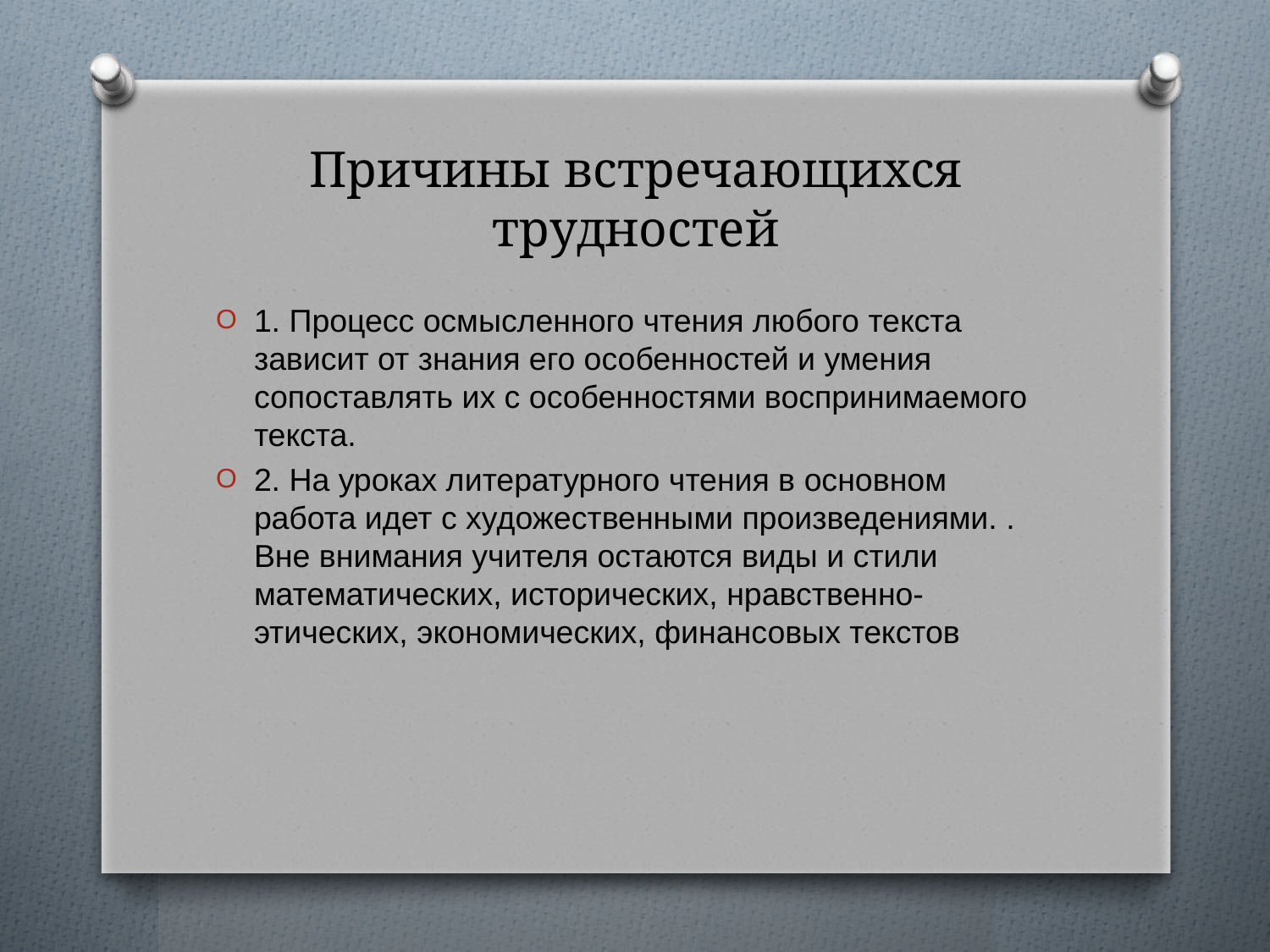

# Причины встречающихся трудностей
1. Процесс осмысленного чтения любого текста зависит от знания его особенностей и умения сопоставлять их с особенностями воспринимаемого текста.
2. На уроках литературного чтения в основном работа идет с художественными произведениями. . Вне внимания учителя остаются виды и стили математических, исторических, нравственно-этических, экономических, финансовых текстов